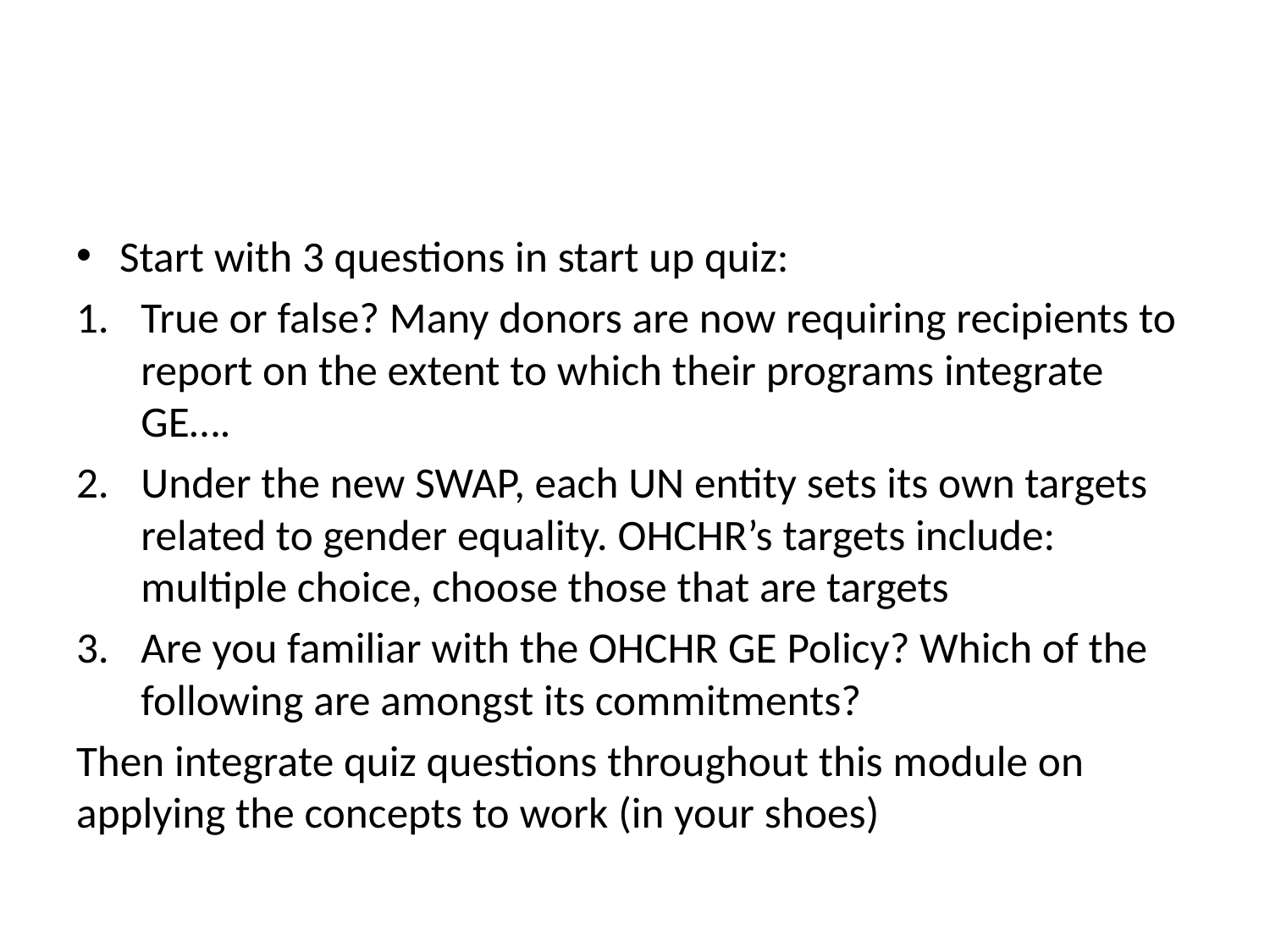

#
Start with 3 questions in start up quiz:
True or false? Many donors are now requiring recipients to report on the extent to which their programs integrate GE….
Under the new SWAP, each UN entity sets its own targets related to gender equality. OHCHR’s targets include: multiple choice, choose those that are targets
Are you familiar with the OHCHR GE Policy? Which of the following are amongst its commitments?
Then integrate quiz questions throughout this module on applying the concepts to work (in your shoes)